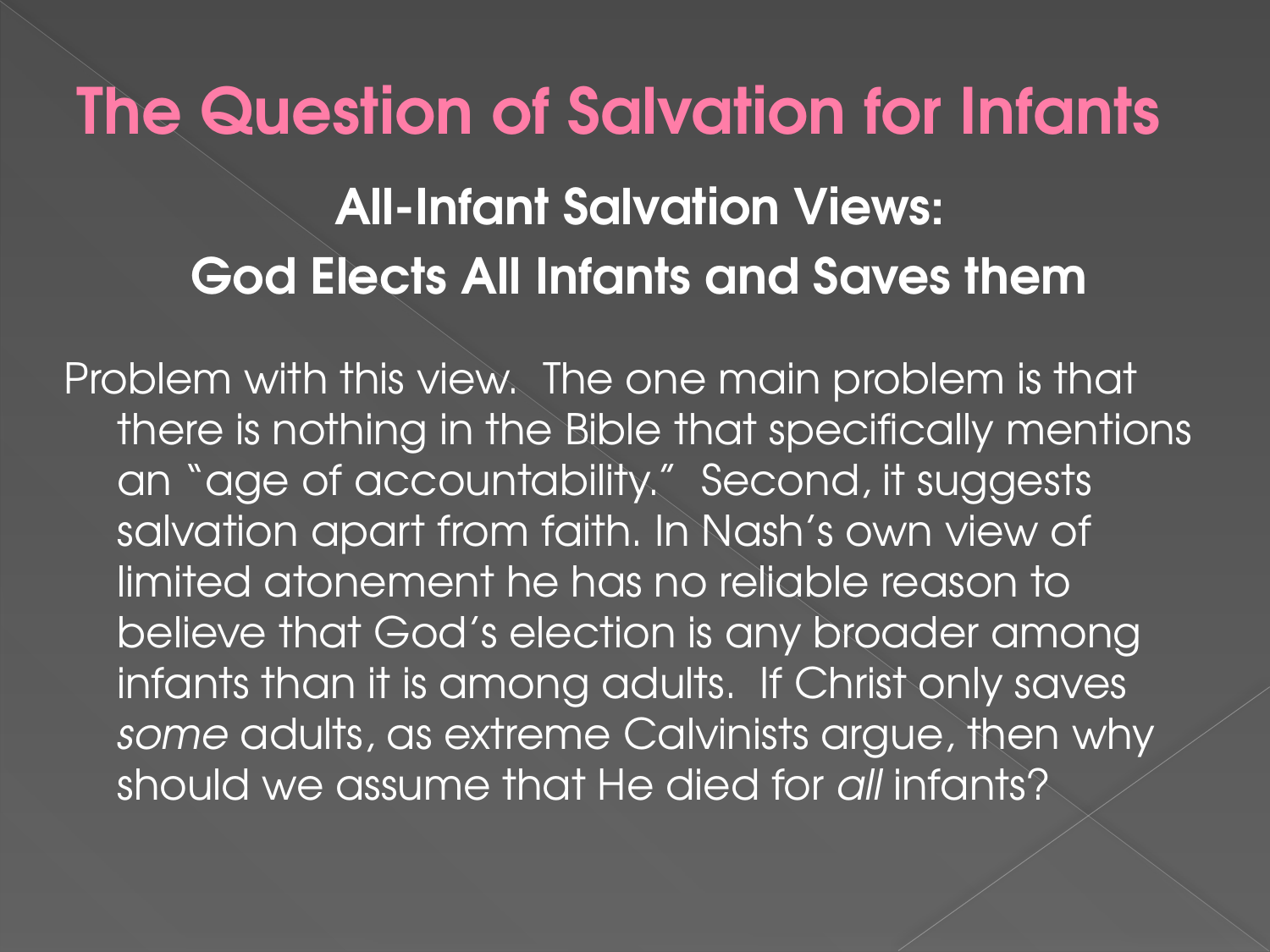

# The Question of Salvation for Infants
All-Infant Salvation Views:
God Elects All Infants and Saves them

Problem with this view.  The one main problem is that there is nothing in the Bible that specifically mentions an “age of accountability.”  Second, it suggests salvation apart from faith. In Nash’s own view of limited atonement he has no reliable reason to believe that God’s election is any broader among infants than it is among adults.  If Christ only saves some adults, as extreme Calvinists argue, then why should we assume that He died for all infants?